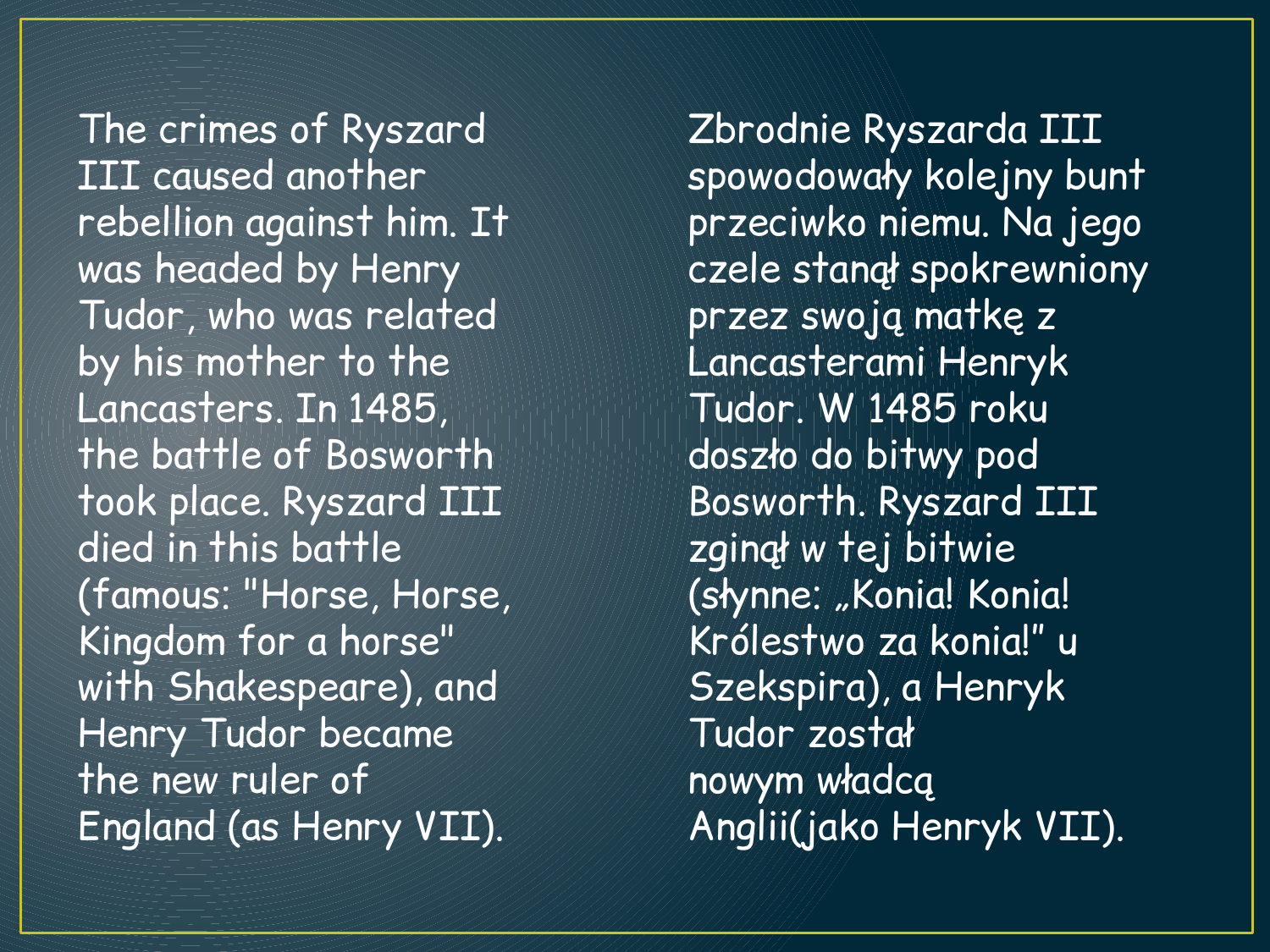

The crimes of Ryszard III caused another rebellion against him. It was headed by Henry Tudor, who was related by his mother to the Lancasters. In 1485, the battle of Bosworth took place. Ryszard III died in this battle (famous: "Horse, Horse, Kingdom for a horse" with Shakespeare), and Henry Tudor became the new ruler of England (as Henry VII).
Zbrodnie Ryszarda III spowodowały kolejny bunt przeciwko niemu. Na jego czele stanął spokrewniony przez swoją matkę z Lancasterami Henryk Tudor. W 1485 roku doszło do bitwy pod Bosworth. Ryszard III zginął w tej bitwie (słynne: „Konia! Konia! Królestwo za konia!” u Szekspira), a Henryk Tudor został nowym władcą Anglii(jako Henryk VII).